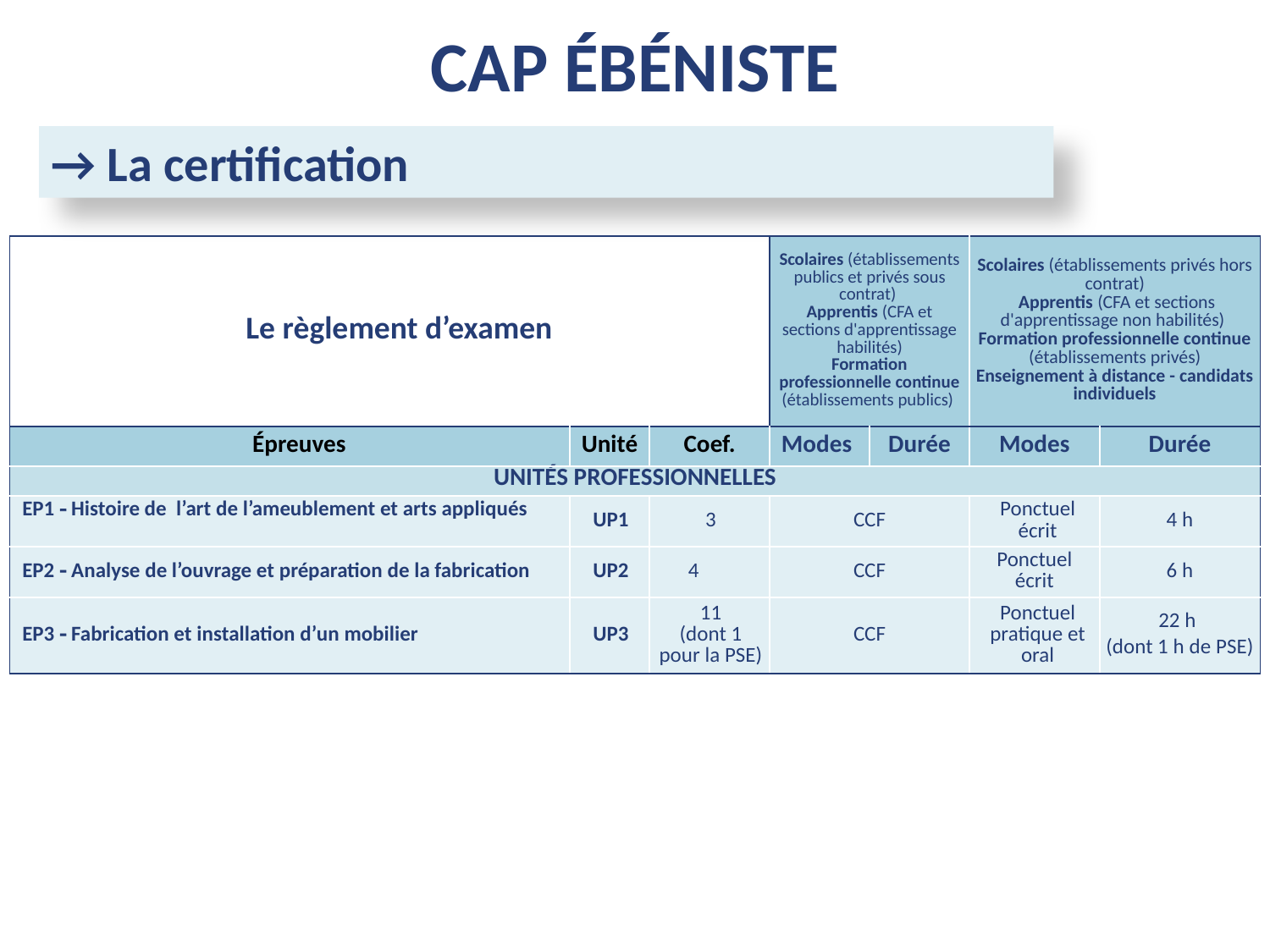

CAP ébéniste
→ La certification
| Le règlement d’examen |  |  | Scolaires (établissements publics et privés sous contrat) Apprentis (CFA et sections d'apprentissage habilités) Formation professionnelle continue (établissements publics) |  | Scolaires (établissements privés hors contrat) Apprentis (CFA et sections d'apprentissage non habilités) Formation professionnelle continue (établissements privés) Enseignement à distance - candidats individuels |  |
| --- | --- | --- | --- | --- | --- | --- |
| Épreuves | Unité | Coef. | Modes | Durée | Modes | Durée |
| UNITÉS PROFESSIONNELLES |  |  |  |  |  |  |
| EP1 − Histoire de l’art de l’ameublement et arts appliqués | UP1 | 3 | CCF |  | Ponctuel écrit | 4 h |
| EP2 − Analyse de l’ouvrage et préparation de la fabrication | UP2 | 4 | CCF |  | Ponctuel écrit | 6 h |
| EP3 − Fabrication et installation d’un mobilier | UP3 | 11 (dont 1 pour la PSE) | CCF |  | Ponctuel pratique et oral | 22 h (dont 1 h de PSE) |